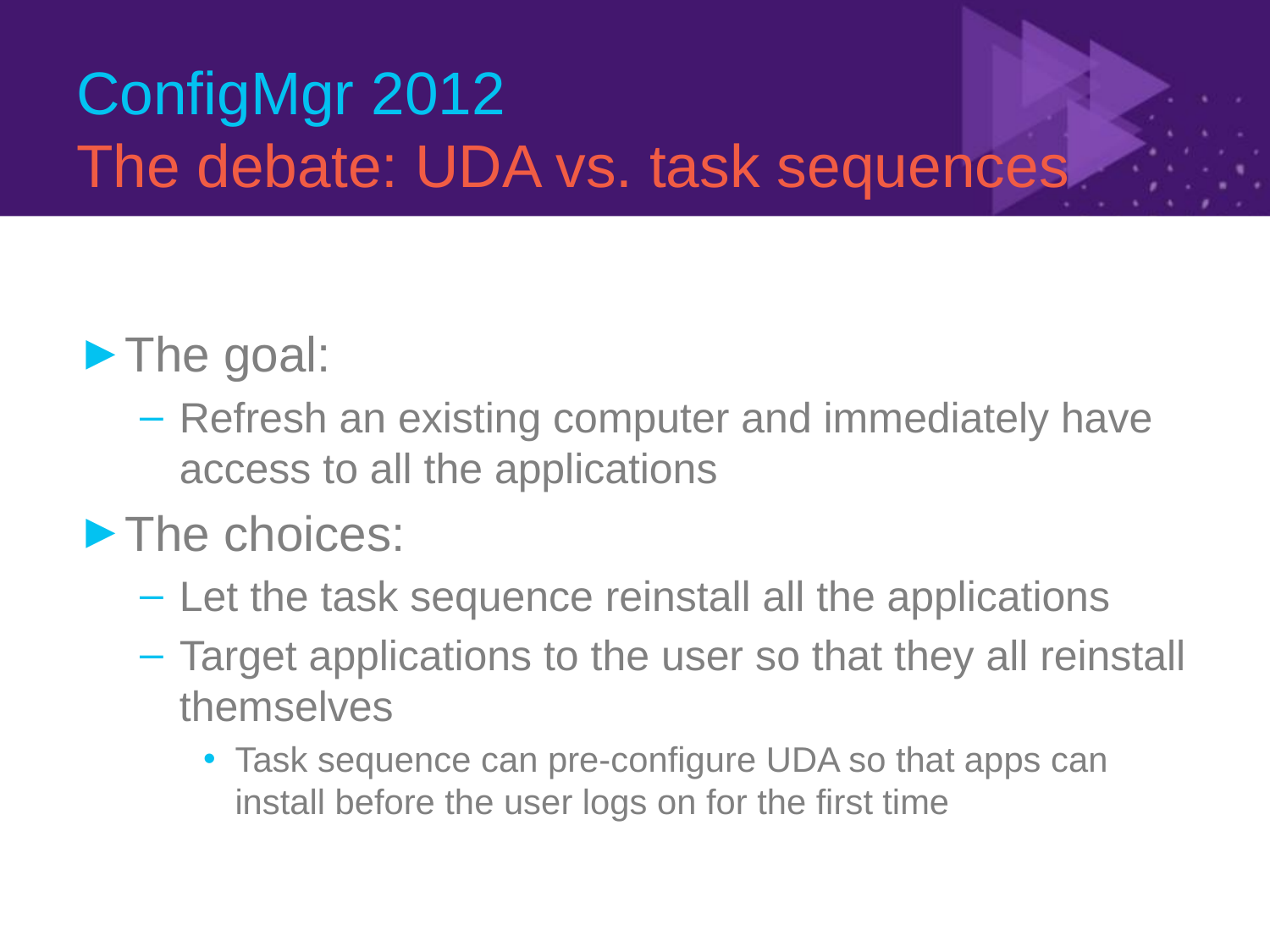

# ConfigMgr 2012 The debate: UDA vs. task sequences
The goal:
Refresh an existing computer and immediately have access to all the applications
The choices:
Let the task sequence reinstall all the applications
Target applications to the user so that they all reinstall themselves
Task sequence can pre-configure UDA so that apps can install before the user logs on for the first time